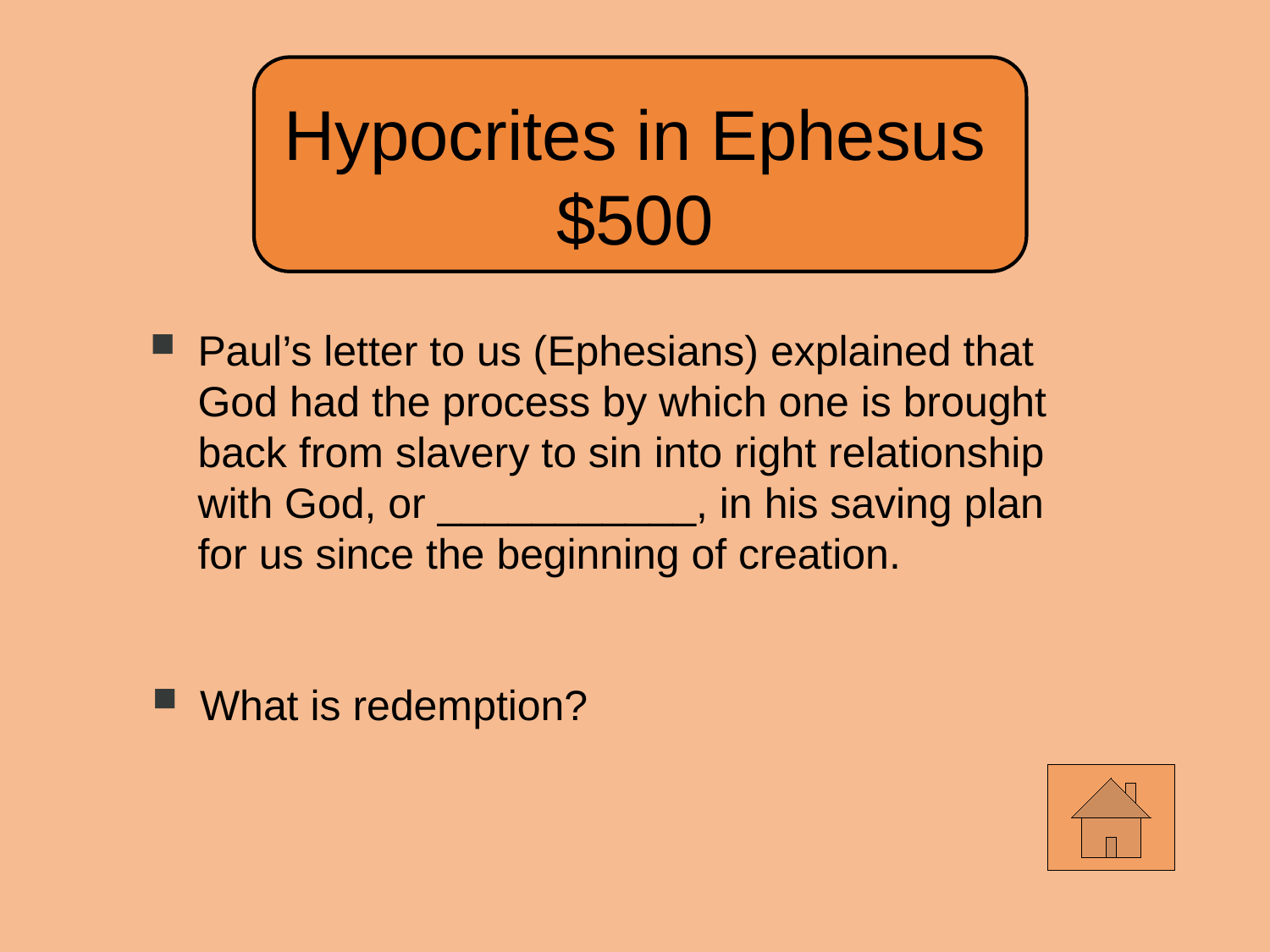

Hypocrites in Ephesus
$500
Paul’s letter to us (Ephesians) explained that
God had the process by which one is brought
back from slavery to sin into right relationship
with God, or ___________, in his saving plan
for us since the beginning of creation.
What is redemption?